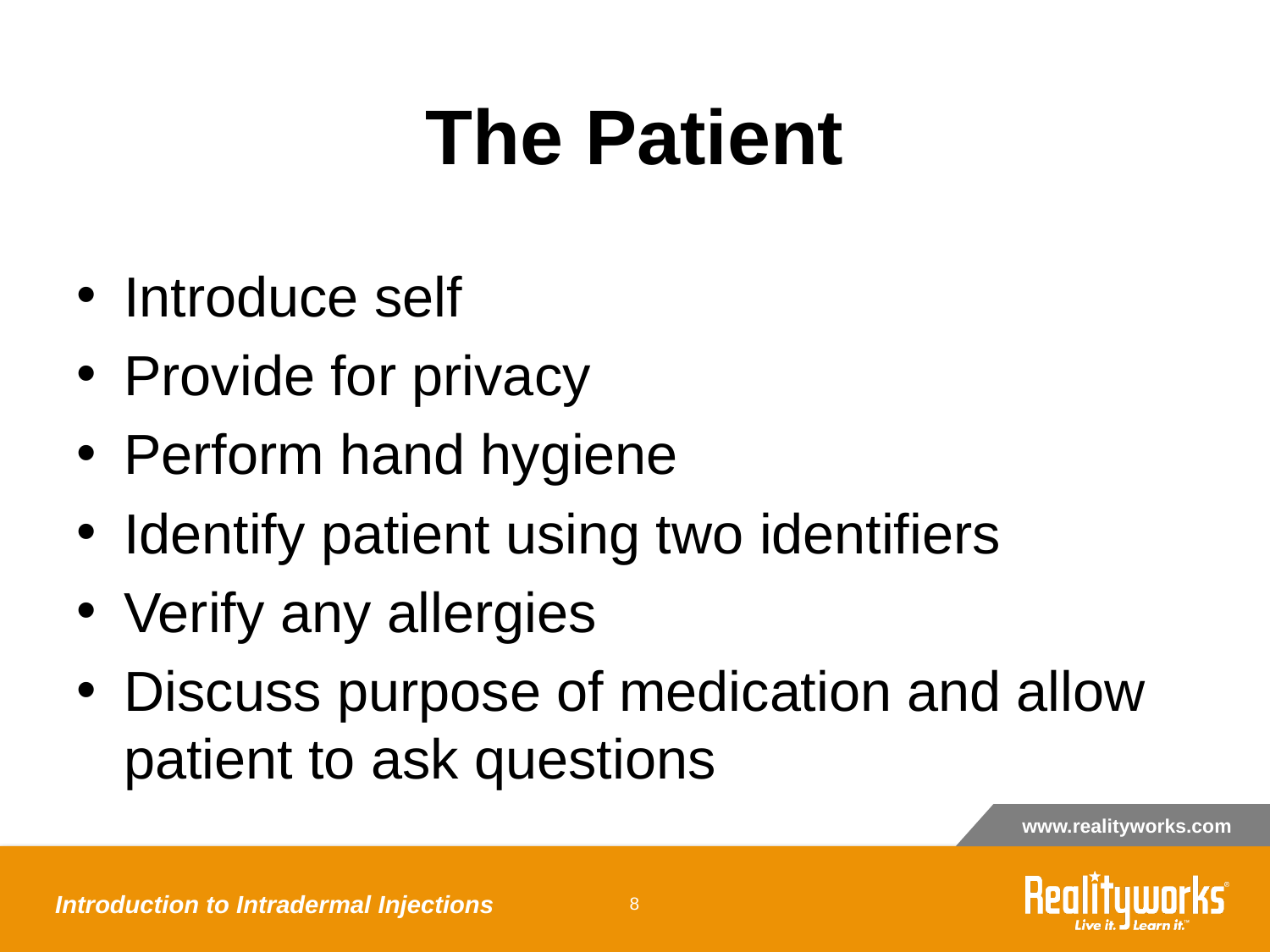

# The Patient
Introduce self
Provide for privacy
Perform hand hygiene
Identify patient using two identifiers
Verify any allergies
Discuss purpose of medication and allow patient to ask questions
Introduction to Intradermal Injections
8